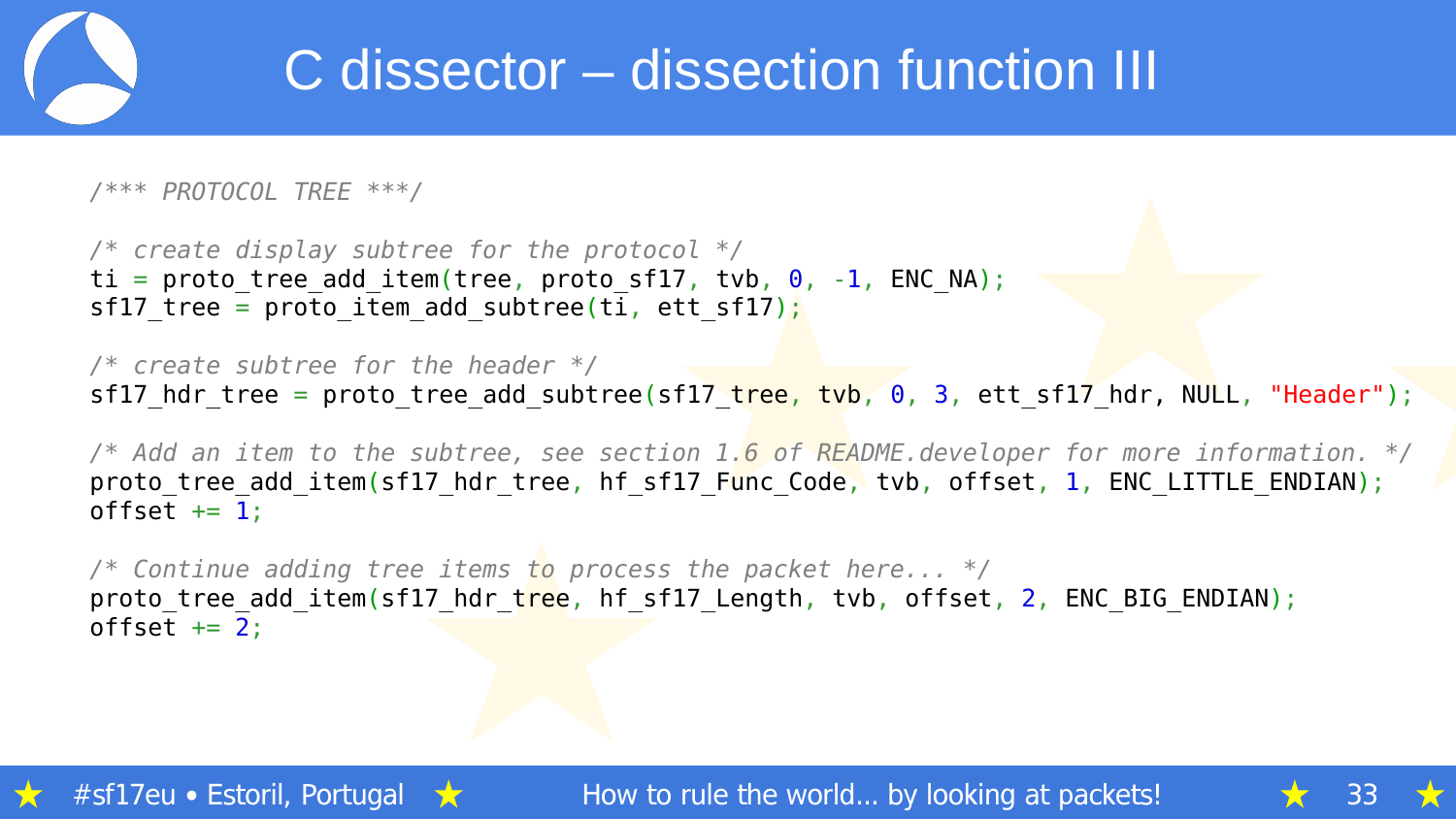

C dissector – dissection function III
    /*** PROTOCOL TREE ***/

    /* create display subtree for the protocol */
    ti = proto_tree_add_item(tree, proto_sf17, tvb, 0, -1, ENC_NA);
    sf17_tree = proto_item_add_subtree(ti, ett_sf17);

    /* create subtree for the header */
    sf17_hdr_tree = proto_tree_add_subtree(sf17_tree, tvb, 0, 3, ett_sf17_hdr, NULL, "Header");

    /* Add an item to the subtree, see section 1.6 of README.developer for more information. */
    proto_tree_add_item(sf17_hdr_tree, hf_sf17_Func_Code, tvb, offset, 1, ENC_LITTLE_ENDIAN);
    offset += 1;

    /* Continue adding tree items to process the packet here... */
    proto_tree_add_item(sf17_hdr_tree, hf_sf17_Length, tvb, offset, 2, ENC_BIG_ENDIAN);
    offset += 2;